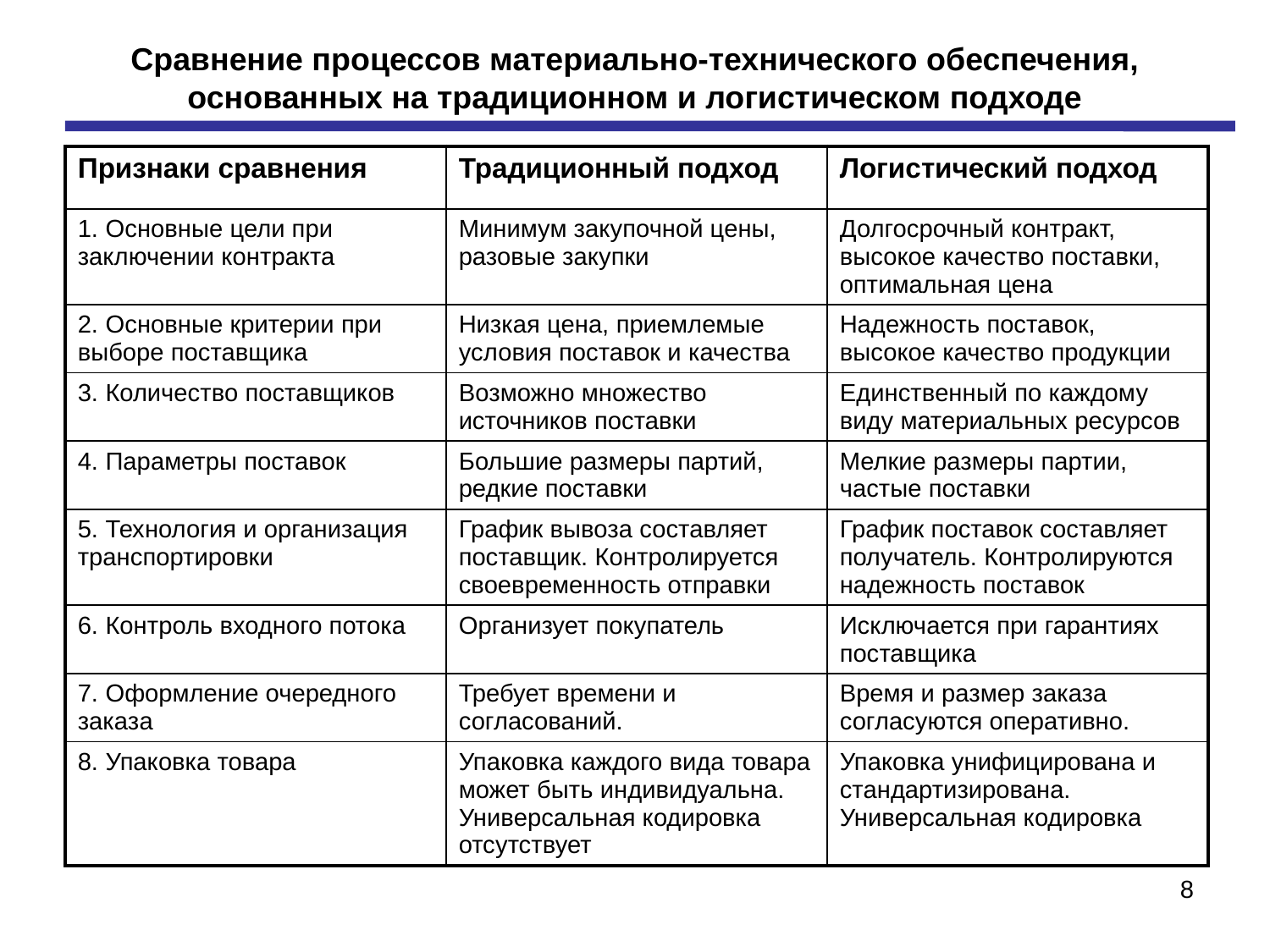

# Сравнение процессов материально-технического обеспечения, основанных на традиционном и логистическом подходе

| Признаки сравнения | Традиционный подход | Логистический подход |
| --- | --- | --- |
| 1. Основные цели при заключении контракта | Минимум закупочной цены, разовые закупки | Долгосрочный контракт, высокое качество поставки, оптимальная цена |
| 2. Основные критерии при выборе поставщика | Низкая цена, приемлемые условия поставок и качества | Надежность поставок, высокое качество продукции |
| 3. Количество поставщиков | Возможно множество источников поставки | Единственный по каждому виду материальных ресурсов |
| 4. Параметры поставок | Большие размеры партий, редкие поставки | Мелкие размеры партии, частые поставки |
| 5. Технология и организация транспортировки | График вывоза составляет поставщик. Контролируется своевременность отправки | График поставок составляет получатель. Контролируются надежность поставок |
| 6. Контроль входного потока | Организует покупатель | Исключается при гарантиях поставщика |
| 7. Оформление очередного заказа | Требует времени и согласований. | Время и размер заказа согласуются оперативно. |
| 8. Упаковка товара | Упаковка каждого вида товара может быть индивидуальна. Универсальная кодировка отсутствует | Упаковка унифицирована и стандартизирована. Универсальная кодировка |
8